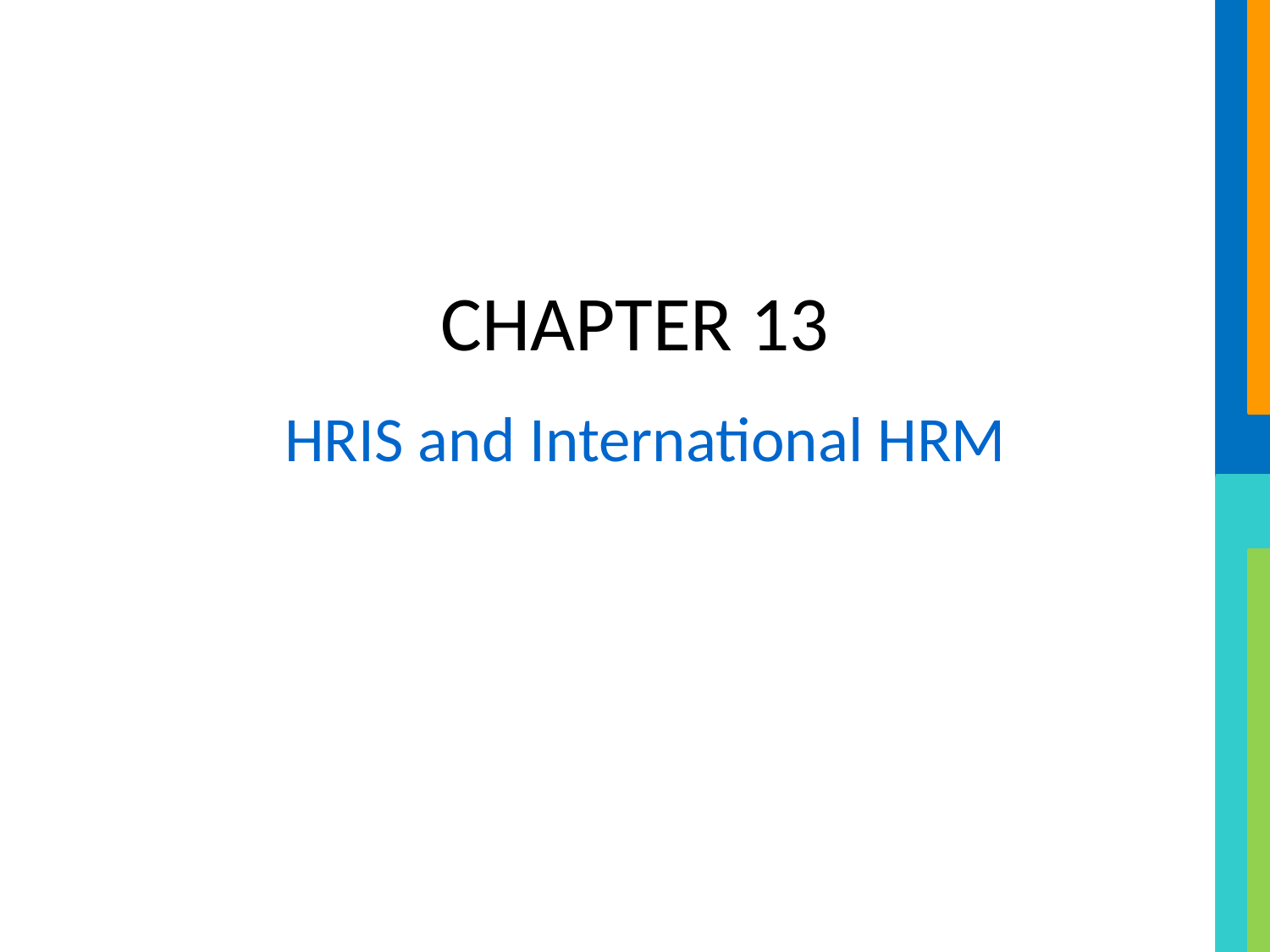

# CHAPTER 13
HRIS and International HRM